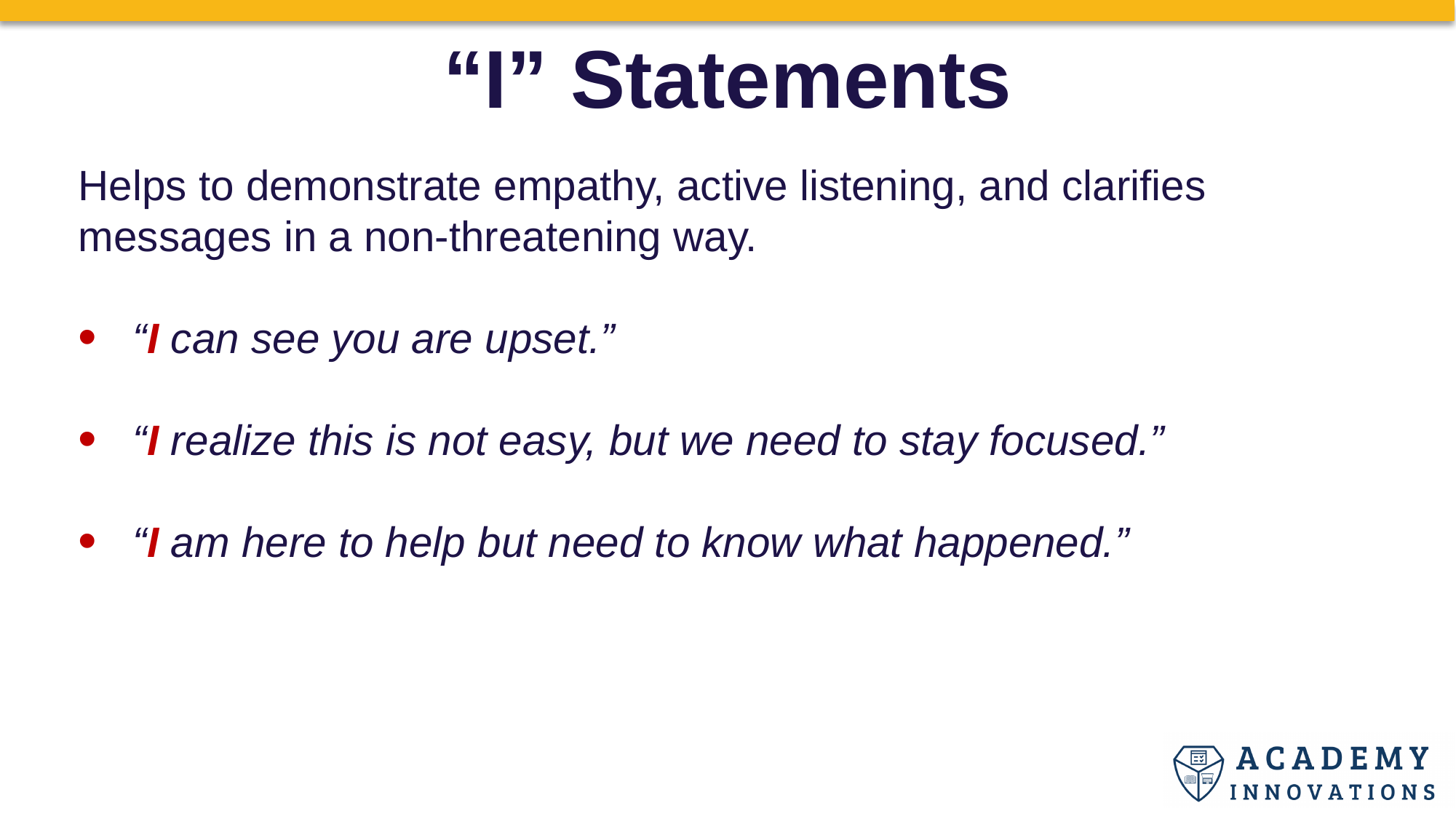

“I” Statements
Helps to demonstrate empathy, active listening, and clarifies messages in a non-threatening way.

“I can see you are upset.”

“I realize this is not easy, but we need to stay focused.”

“I am here to help but need to know what happened.”